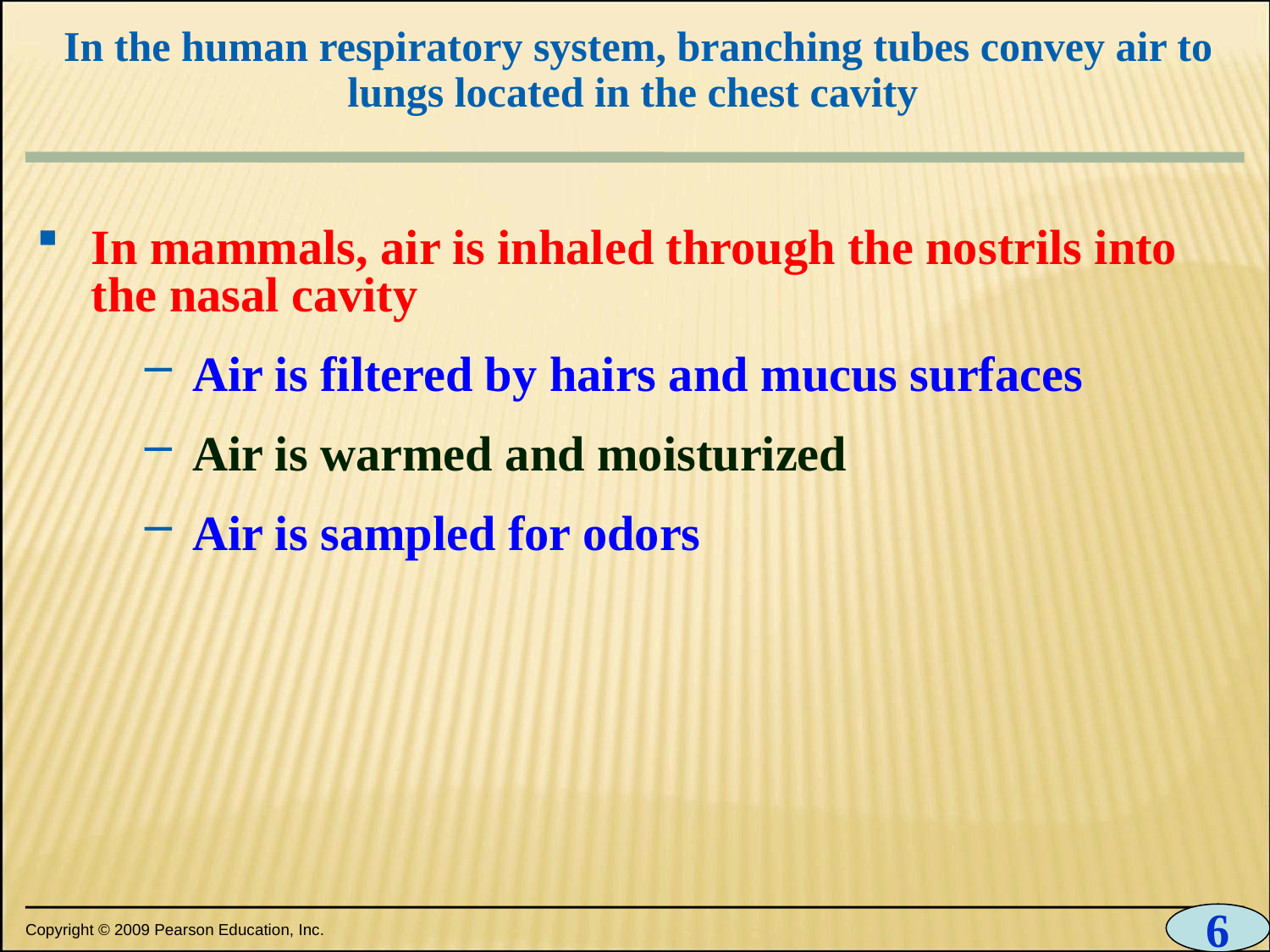

# In the human respiratory system, branching tubes convey air to lungs located in the chest cavity
0

In mammals, air is inhaled through the nostrils into the nasal cavity
Air is filtered by hairs and mucus surfaces
Air is warmed and moisturized
Air is sampled for odors

6

Copyright © 2009 Pearson Education, Inc.